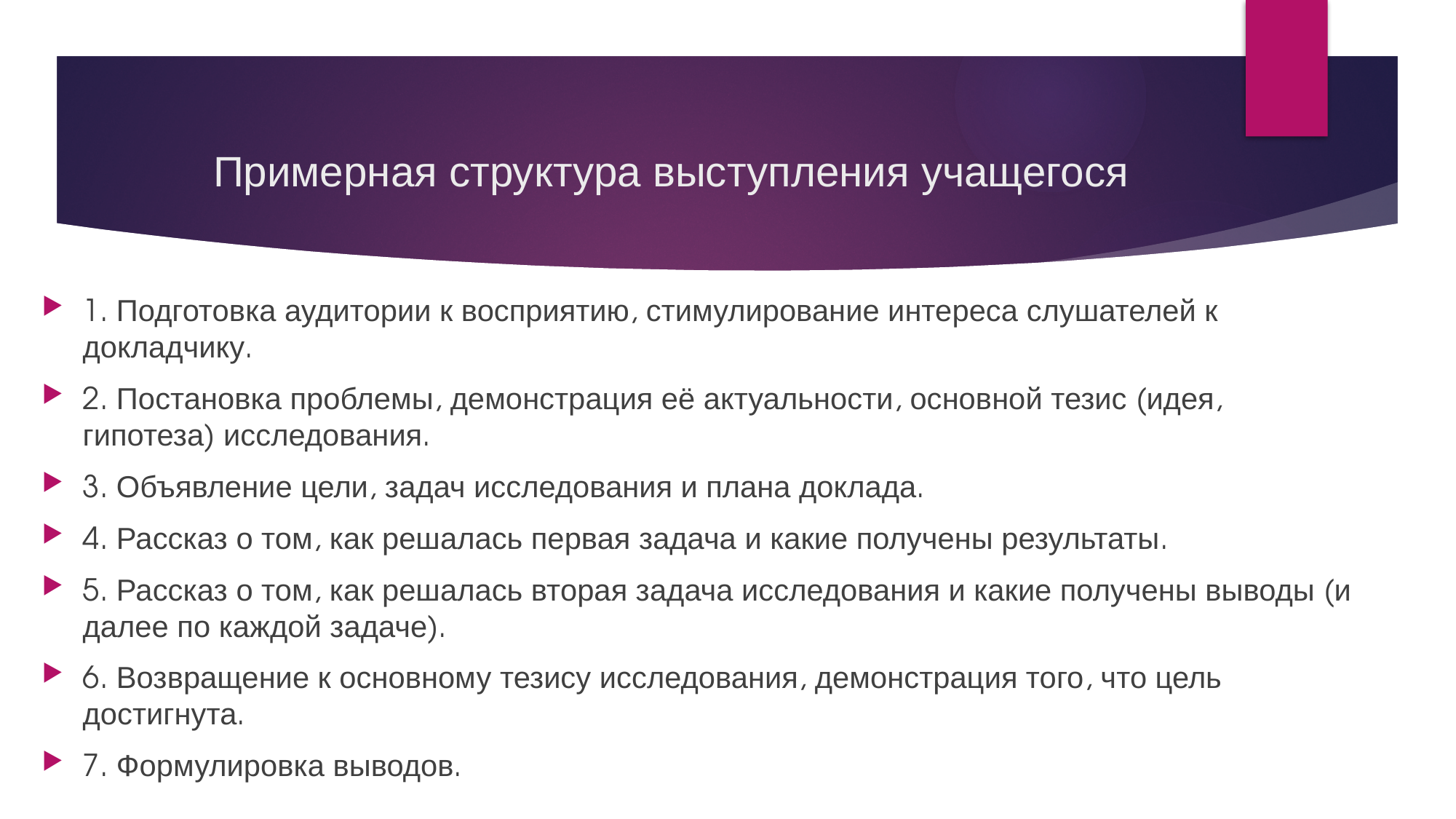

# Примерная структура выступления учащегося
1. Подготовка аудитории к восприятию, стимулирование интереса слушателей к докладчику.
2. Постановка проблемы, демонстрация её актуальности, основной тезис (идея, гипотеза) исследования.
3. Объявление цели, задач исследования и плана доклада.
4. Рассказ о том, как решалась первая задача и какие получены результаты.
5. Рассказ о том, как решалась вторая задача исследования и какие получены выводы (и далее по каждой задаче).
6. Возвращение к основному тезису исследования, демонстрация того, что цель достигнута.
7. Формулировка выводов.